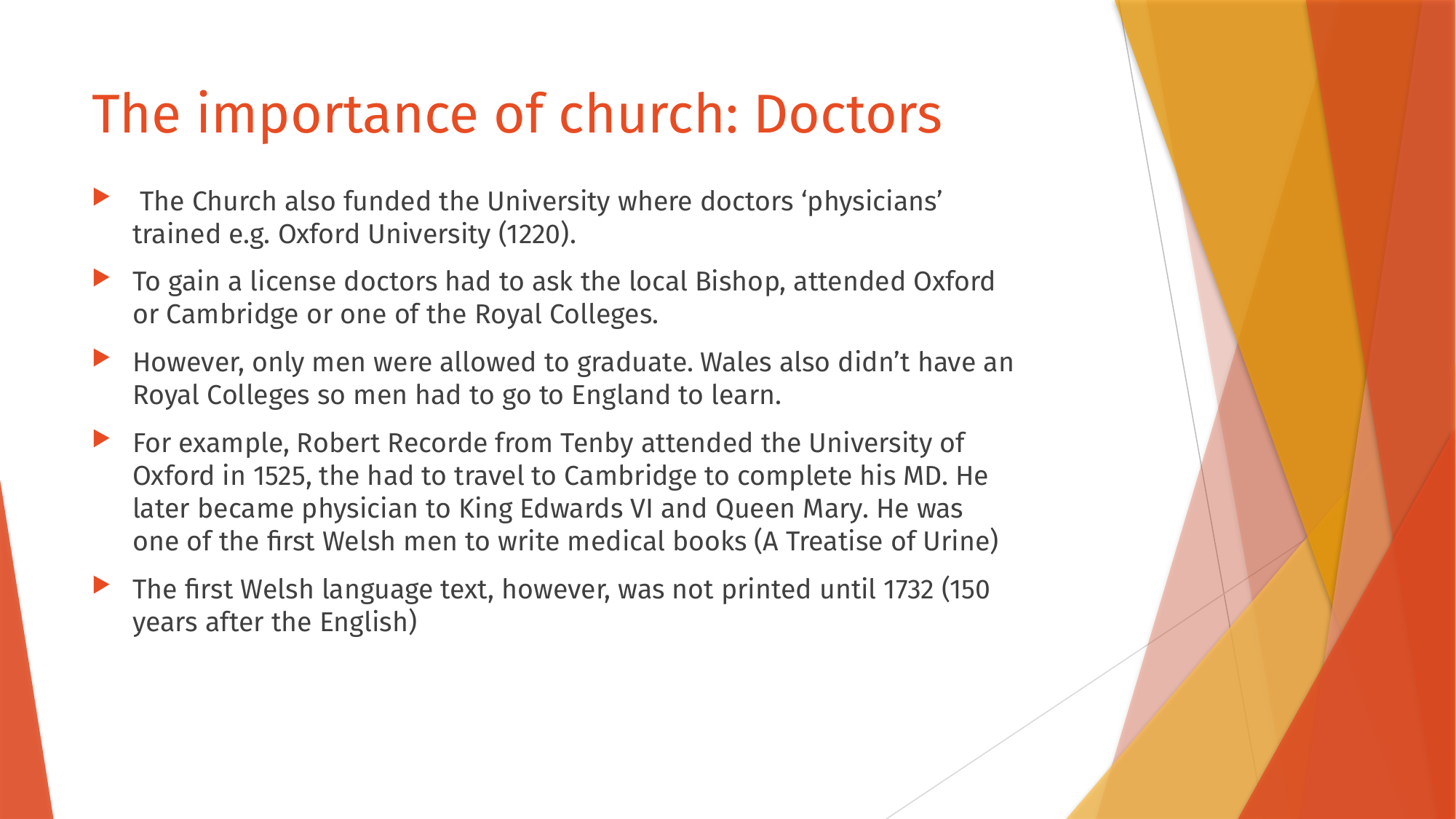

# The importance of church: Doctors
 The Church also funded the University where doctors ‘physicians’ trained e.g. Oxford University (1220).
To gain a license doctors had to ask the local Bishop, attended Oxford or Cambridge or one of the Royal Colleges.
However, only men were allowed to graduate. Wales also didn’t have an Royal Colleges so men had to go to England to learn.
For example, Robert Recorde from Tenby attended the University of Oxford in 1525, the had to travel to Cambridge to complete his MD. He later became physician to King Edwards VI and Queen Mary. He was one of the first Welsh men to write medical books (A Treatise of Urine)
The first Welsh language text, however, was not printed until 1732 (150 years after the English)